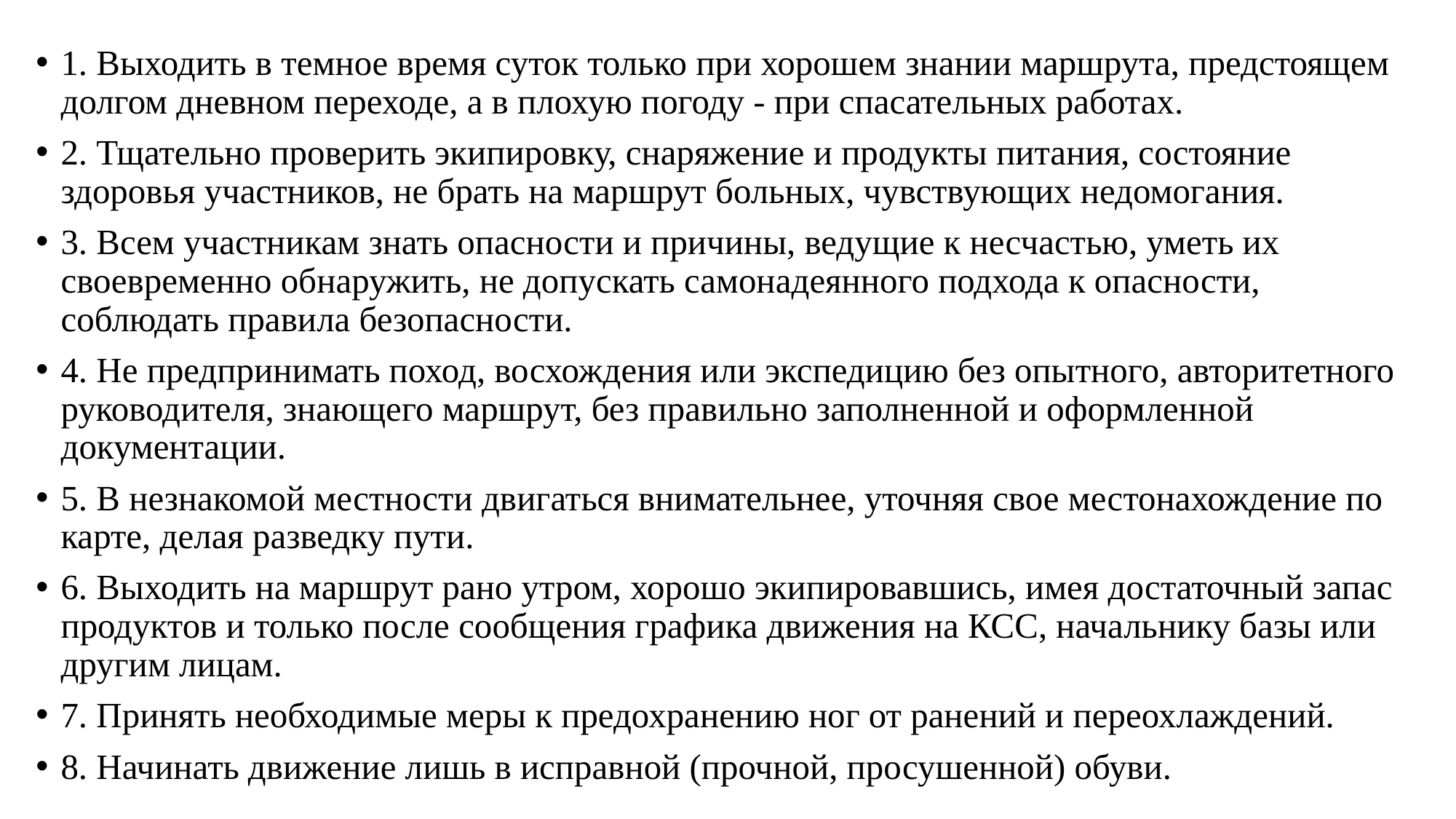

1. Выходить в темное время суток только при хорошем знании маршрута, предстоящем долгом дневном переходе, а в плохую погоду - при спасательных работах.
2. Тщательно проверить экипировку, снаряжение и продукты питания, состояние здоровья участников, не брать на маршрут больных, чувствующих недомогания.
3. Всем участникам знать опасности и причины, ведущие к несчастью, уметь их своевременно обнаружить, не допускать самонадеянного подхода к опасности, соблюдать правила безопасности.
4. Не предпринимать поход, восхождения или экспедицию без опытного, авторитетного руководителя, знающего маршрут, без правильно заполненной и оформленной документации.
5. В незнакомой местности двигаться внимательнее, уточняя свое местонахождение по карте, делая разведку пути.
6. Выходить на маршрут рано утром, хорошо экипировавшись, имея достаточный запас продуктов и только после сообщения графика движения на КСС, начальнику базы или другим лицам.
7. Принять необходимые меры к предохранению ног от ранений и переохлаждений.
8. Начинать движение лишь в исправной (прочной, просушенной) обуви.